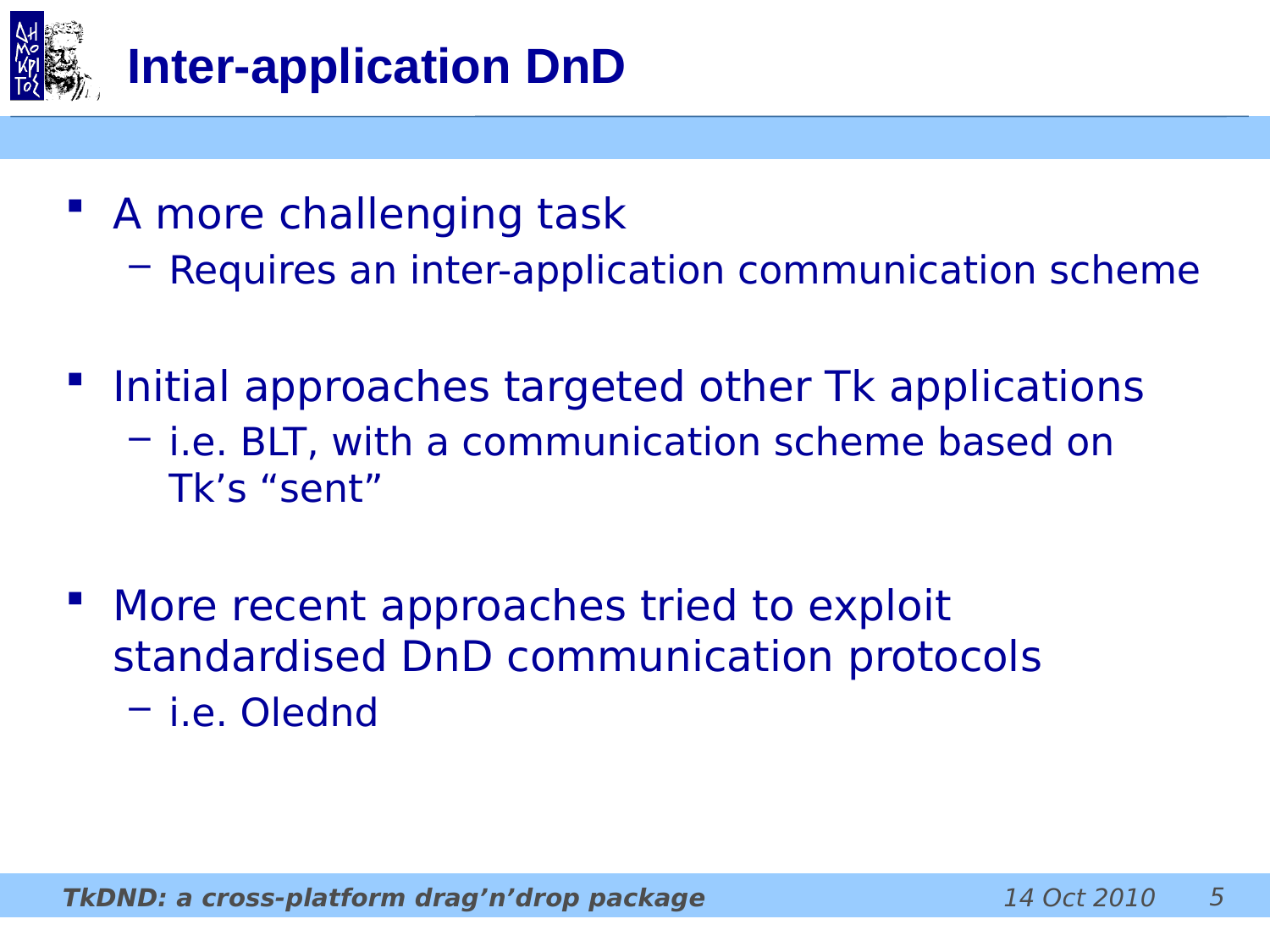

# Inter-application DnD
A more challenging task
Requires an inter-application communication scheme

Initial approaches targeted other Tk applications
i.e. BLT, with a communication scheme based on Tk’s “sent”

More recent approaches tried to exploit standardised DnD communication protocols
i.e. Olednd
5
TkDND: a cross-platform drag’n’drop package
14 Oct 2010